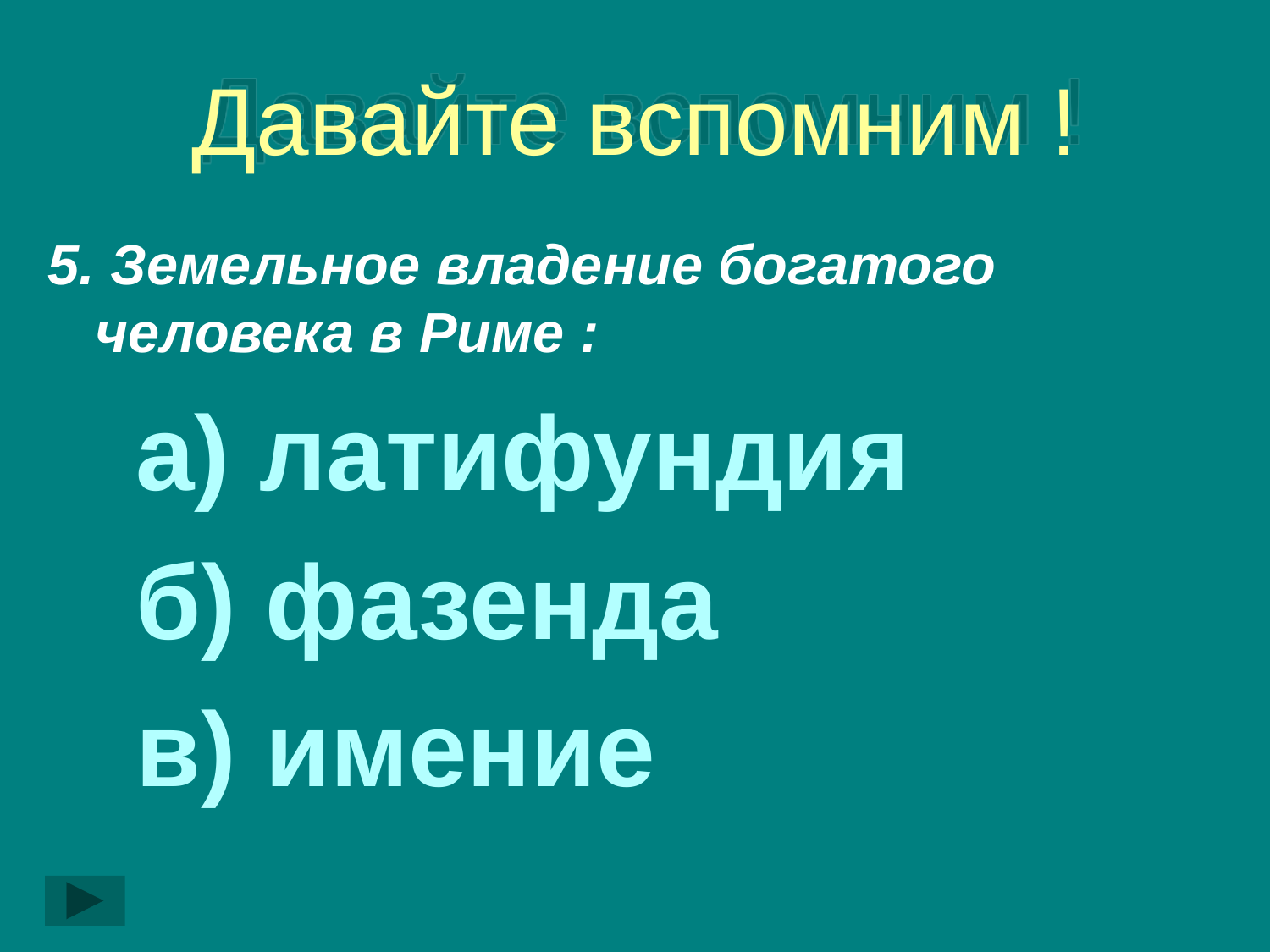

# Давайте вспомним !
5. Земельное владение богатого человека в Риме :
   а) латифундия
   б) фазенда
   в) имение